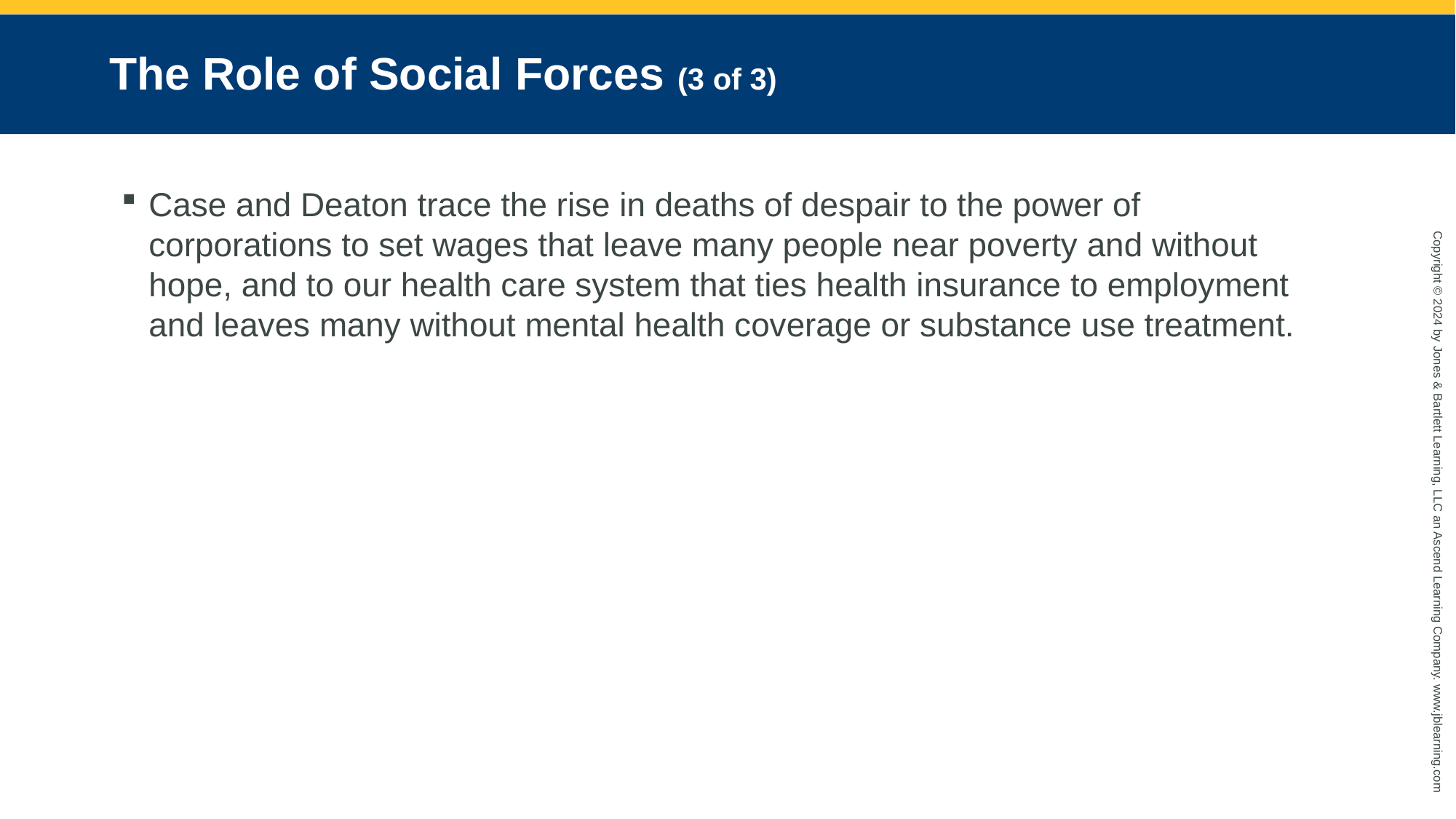

# The Role of Social Forces (3 of 3)
Case and Deaton trace the rise in deaths of despair to the power of corporations to set wages that leave many people near poverty and without hope, and to our health care system that ties health insurance to employment and leaves many without mental health coverage or substance use treatment.